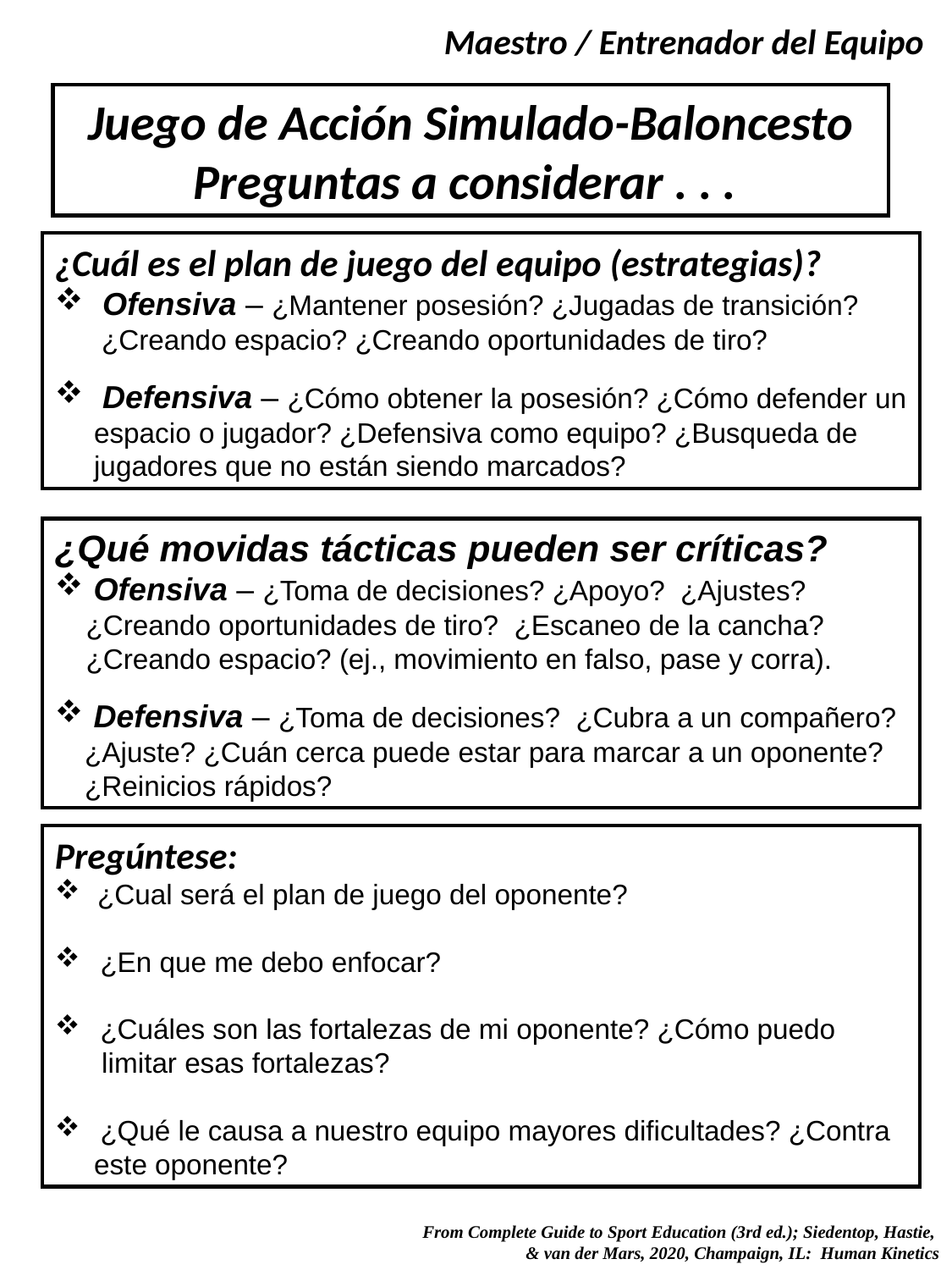

Maestro / Entrenador del Equipo
Juego de Acción Simulado-Baloncesto
Preguntas a considerar . . .
¿Cuál es el plan de juego del equipo (estrategias)?
  Ofensiva – ¿Mantener posesión? ¿Jugadas de transición?
      ¿Creando espacio? ¿Creando oportunidades de tiro?

  Defensiva – ¿Cómo obtener la posesión? ¿Cómo defender un
     espacio o jugador? ¿Defensiva como equipo? ¿Busqueda de
     jugadores que no están siendo marcados?
¿Qué movidas tácticas pueden ser críticas?
 Ofensiva – ¿Toma de decisiones? ¿Apoyo?  ¿Ajustes?
    ¿Creando oportunidades de tiro?  ¿Escaneo de la cancha?
    ¿Creando espacio? (ej., movimiento en falso, pase y corra).

 Defensiva – ¿Toma de decisiones?  ¿Cubra a un compañero? ¿Ajuste? ¿Cuán cerca puede estar para marcar a un oponente?  ¿Reinicios rápidos?
Pregúntese:
  ¿Cual será el plan de juego del oponente?

  ¿En que me debo enfocar?

  ¿Cuáles son las fortalezas de mi oponente? ¿Cómo puedo
      limitar esas fortalezas?

  ¿Qué le causa a nuestro equipo mayores dificultades? ¿Contra
     este oponente?
 From Complete Guide to Sport Education (3rd ed.); Siedentop, Hastie,
& van der Mars, 2020, Champaign, IL:  Human Kinetics